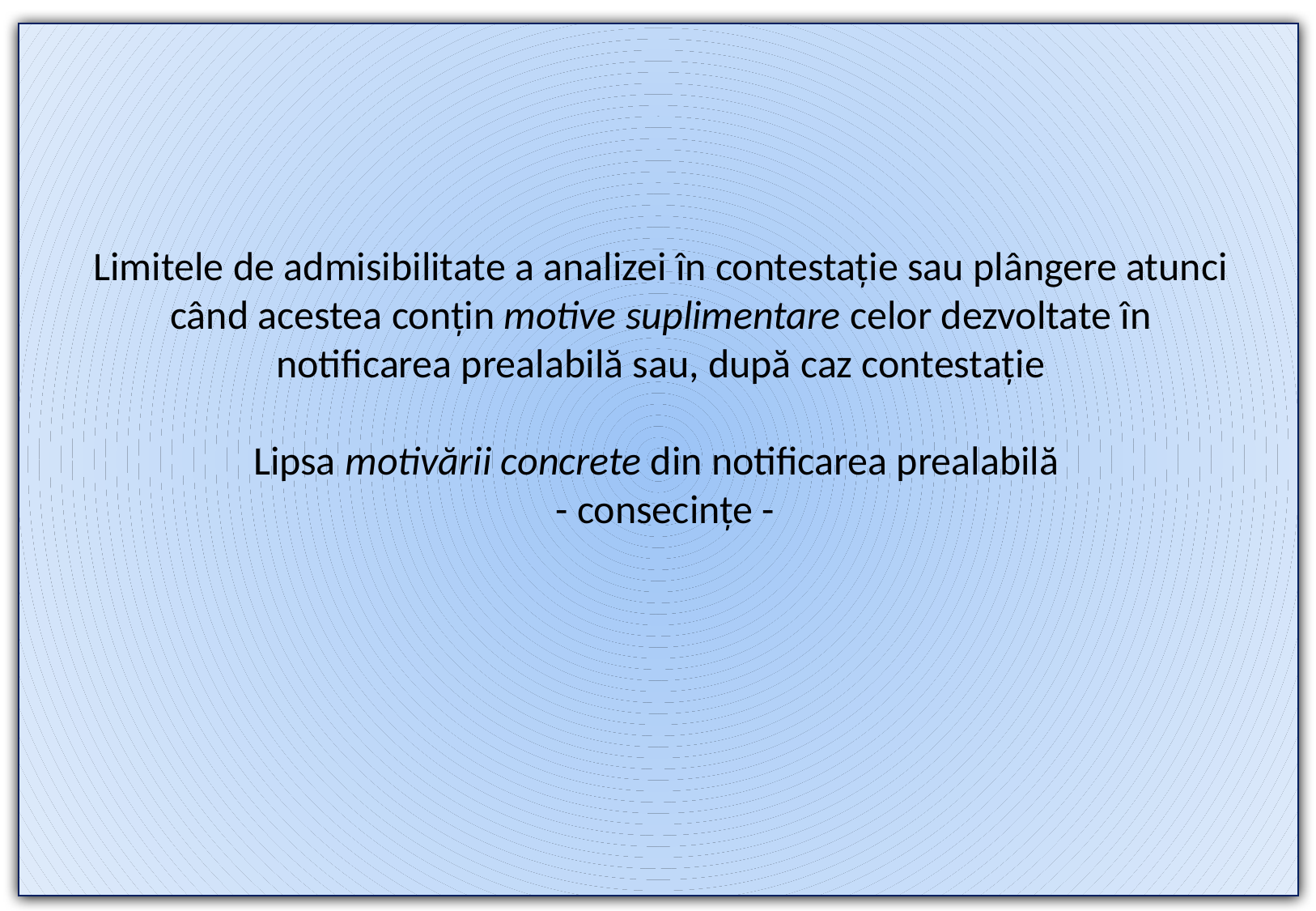

# Limitele de admisibilitate a analizei în contestație sau plângere atunci când acestea conțin motive suplimentare celor dezvoltate în notificarea prealabilă sau, după caz contestație Lipsa motivării concrete din notificarea prealabilă - consecințe -